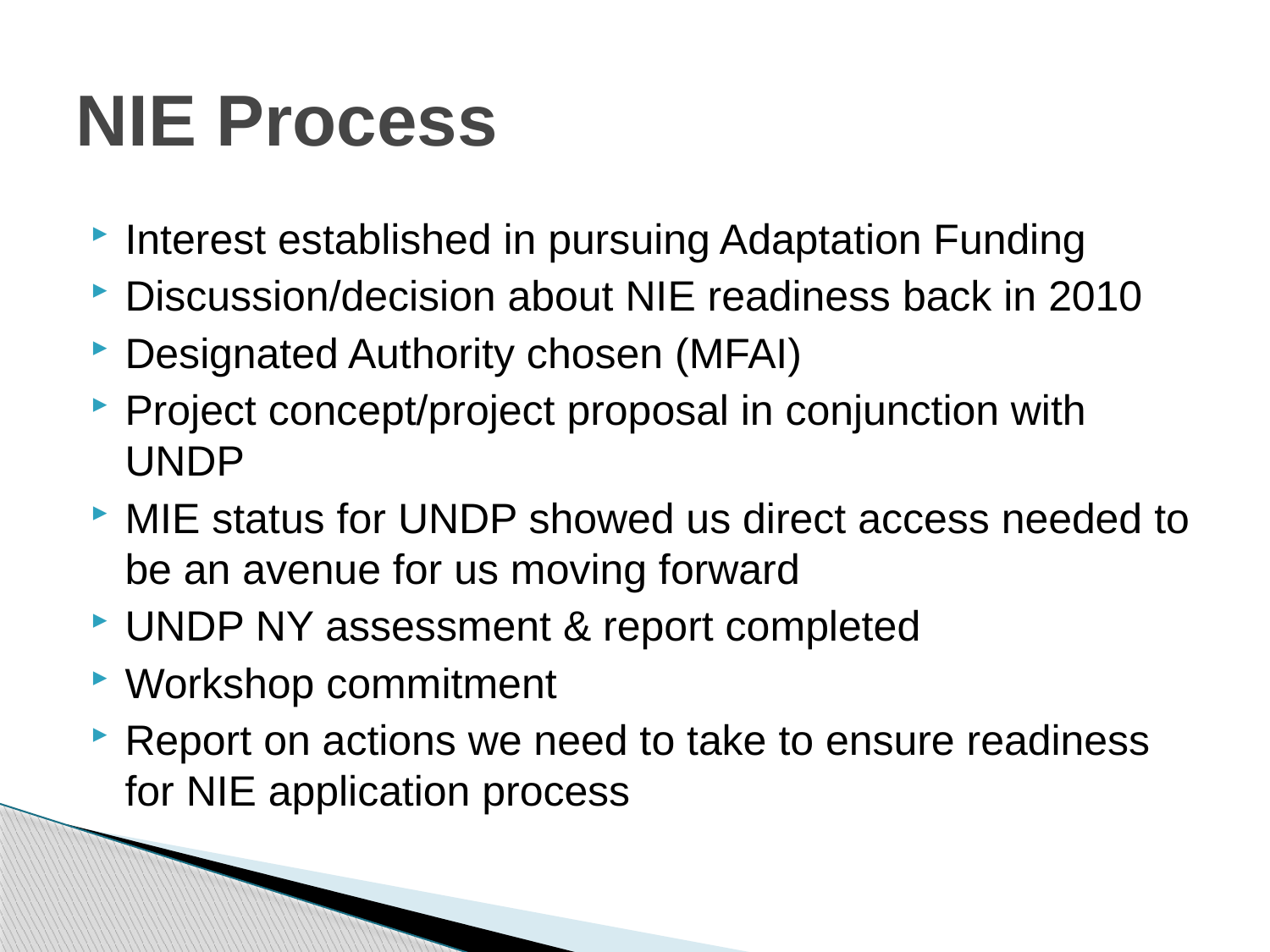

# NIE Process
Interest established in pursuing Adaptation Funding
Discussion/decision about NIE readiness back in 2010
Designated Authority chosen (MFAI)
Project concept/project proposal in conjunction with UNDP
MIE status for UNDP showed us direct access needed to be an avenue for us moving forward
UNDP NY assessment & report completed
Workshop commitment
Report on actions we need to take to ensure readiness for NIE application process